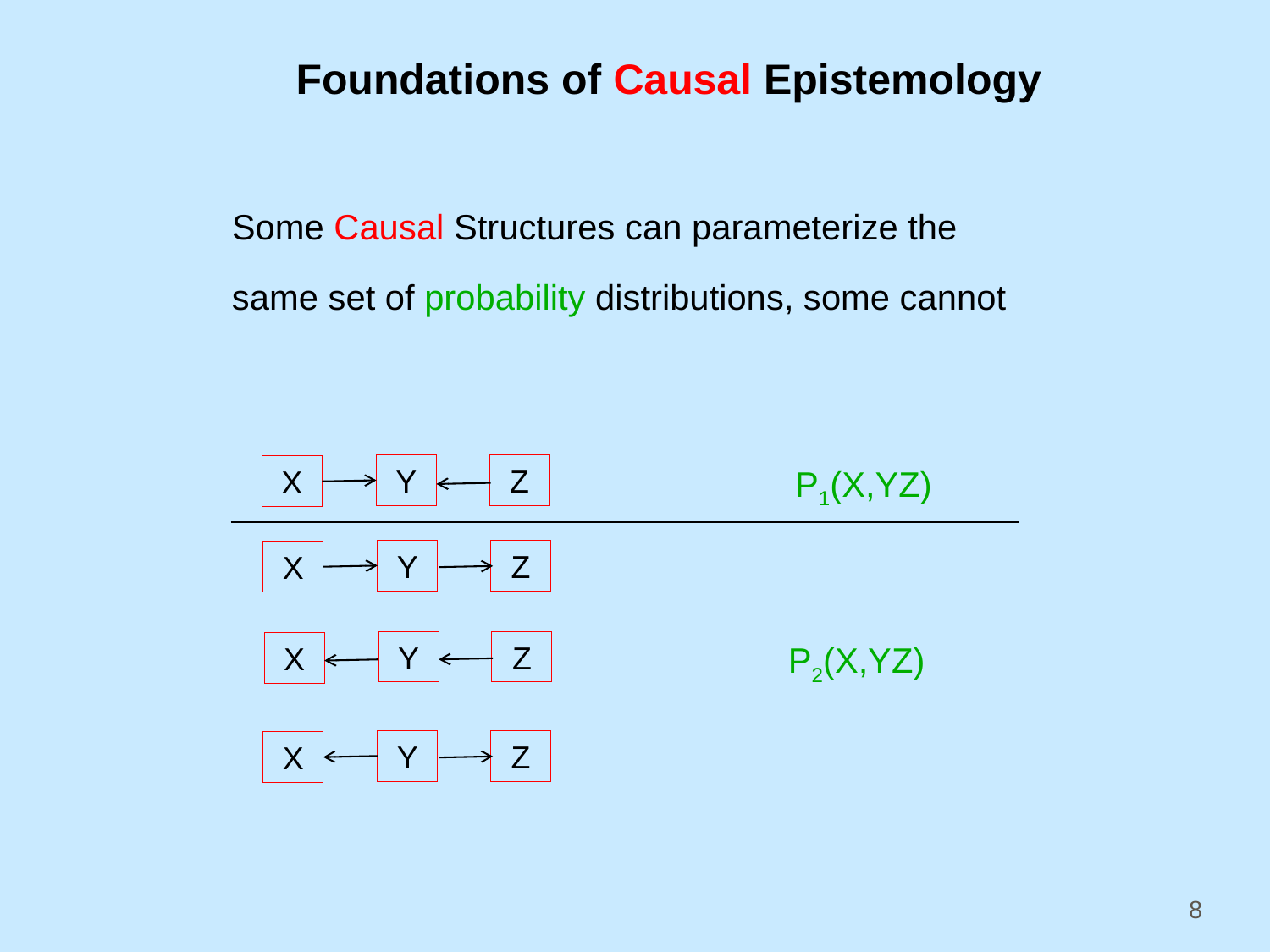

# Foundations of Causal Epistemology
Some Causal Structures can parameterize the
same set of probability distributions, some cannot

P1(X,YZ)
P2(X,YZ)
Y
Z
X
Y
Z
X
Y
Z
X
Y
Z
X
8